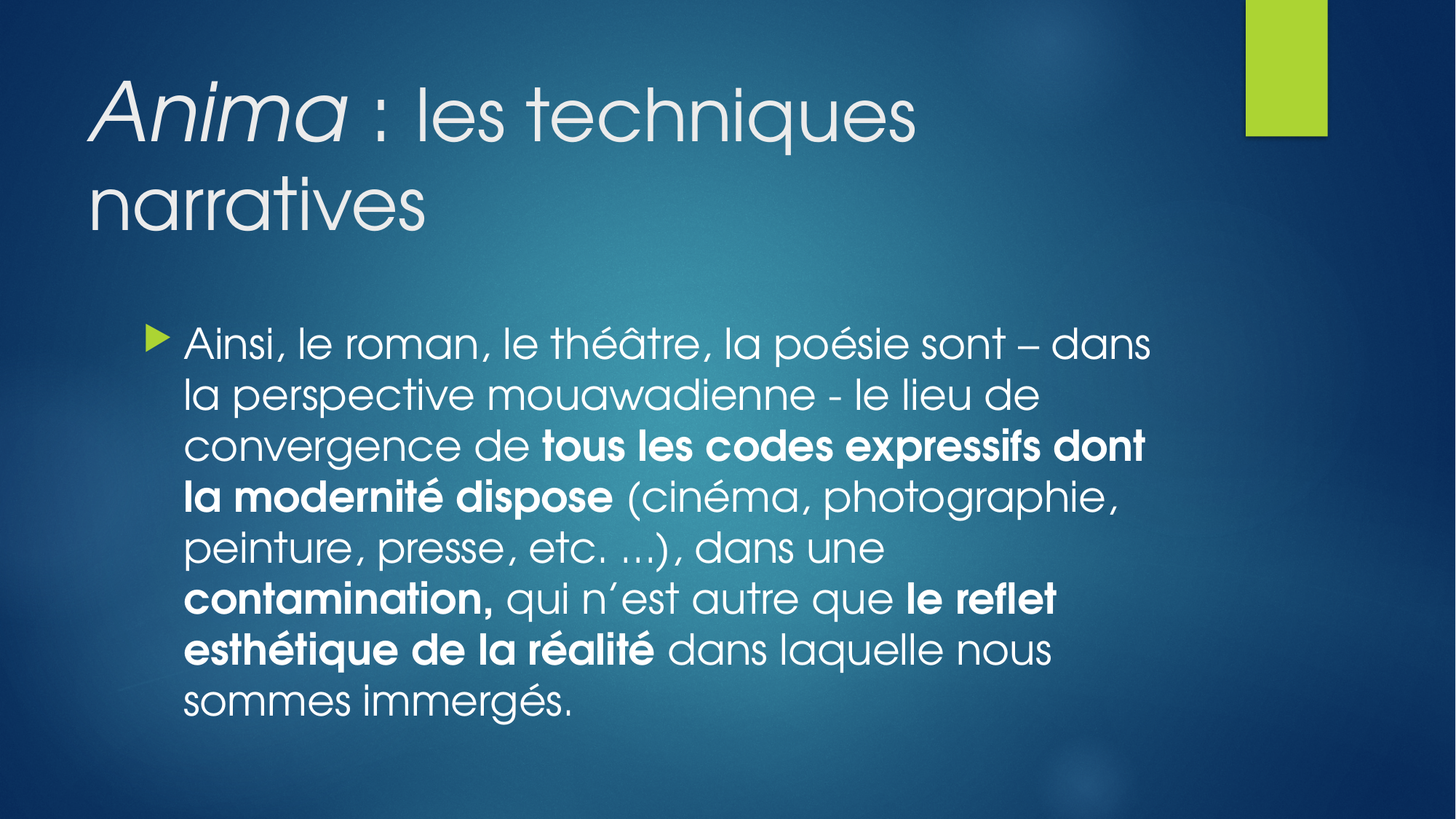

# Anima : les techniques narratives

Ainsi, le roman, le théâtre, la poésie sont – dans la perspective mouawadienne - le lieu de convergence de tous les codes expressifs dont la modernité dispose (cinéma, photographie, peinture, presse, etc. …), dans une contamination, qui n’est autre que le reflet esthétique de la réalité dans laquelle nous sommes immergés.